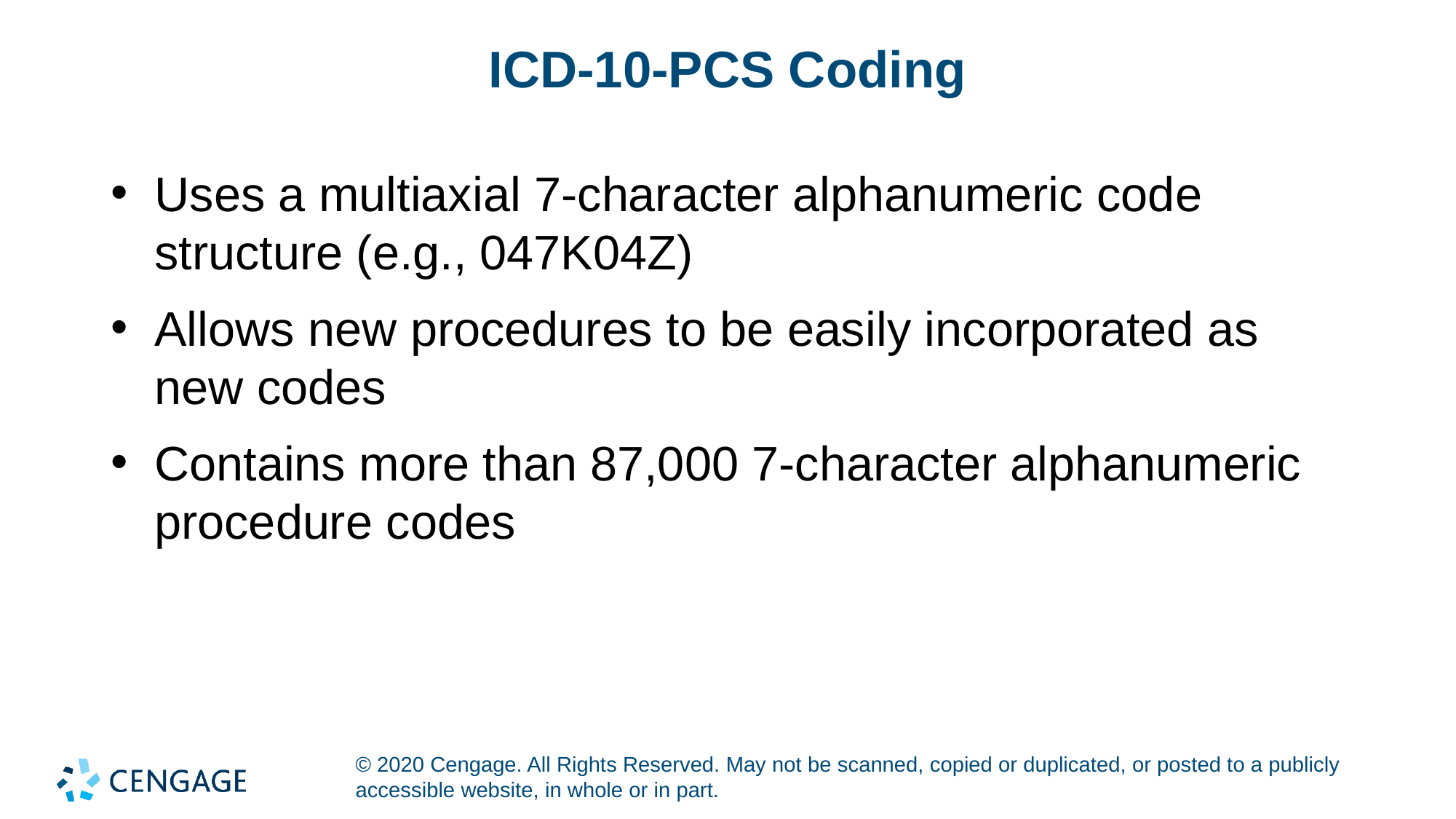

# ICD-10-PCS Coding
Uses a multiaxial 7-character alphanumeric code structure (e.g., 047K04Z)
Allows new procedures to be easily incorporated as new codes
Contains more than 87,000 7-character alphanumeric procedure codes